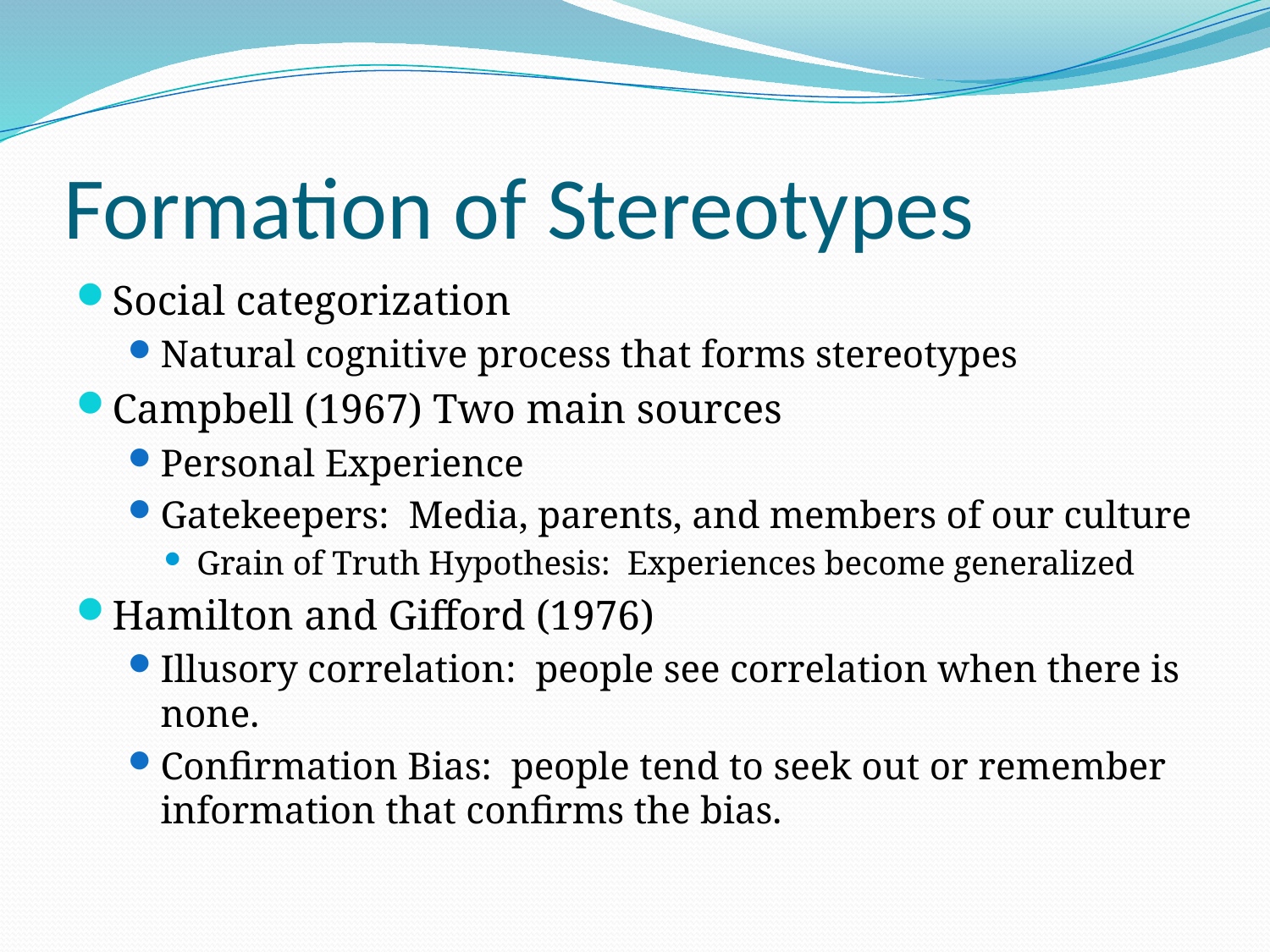

# Formation of Stereotypes
Social categorization
Natural cognitive process that forms stereotypes
Campbell (1967) Two main sources
Personal Experience
Gatekeepers:  Media, parents, and members of our culture
Grain of Truth Hypothesis:  Experiences become generalized
Hamilton and Gifford (1976)
Illusory correlation:  people see correlation when there is none.
Confirmation Bias:  people tend to seek out or remember information that confirms the bias.